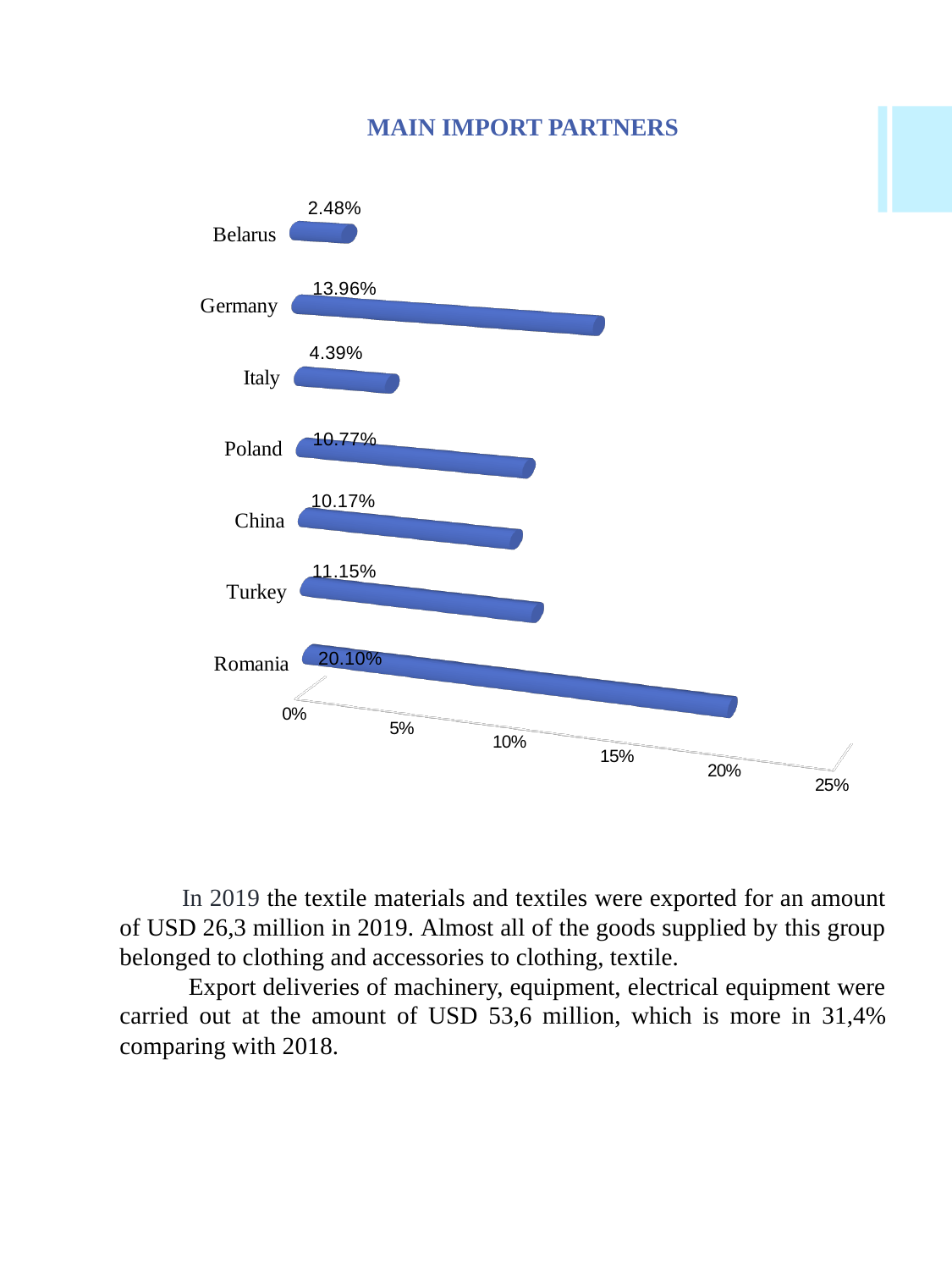

MAIN IMPORT PARTNERS

[unsupported chart]

	In 2019 the textile materials and textiles were exported for an amount of USD 26,3 million in 2019. Almost all of the goods supplied by this group belonged to clothing and accessories to clothing, textile.
	 Export deliveries of machinery, equipment, electrical equipment were carried out at the amount of USD 53,6 million, which is more in 31,4% comparing with 2018.